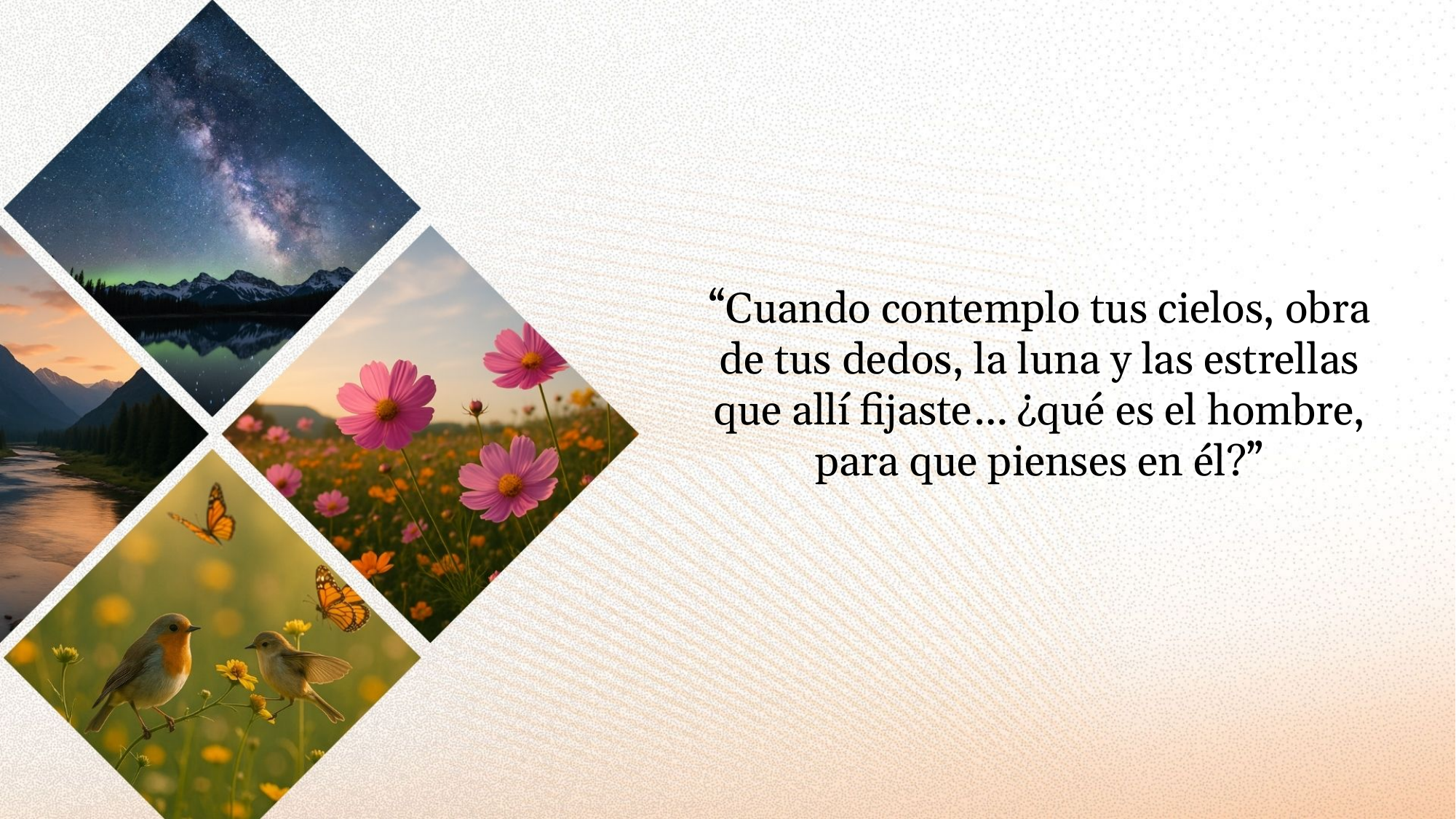

“Cuando contemplo tus cielos, obra de tus dedos, la luna y las estrellas que allí fijaste… ¿qué es el hombre, para que pienses en él?”